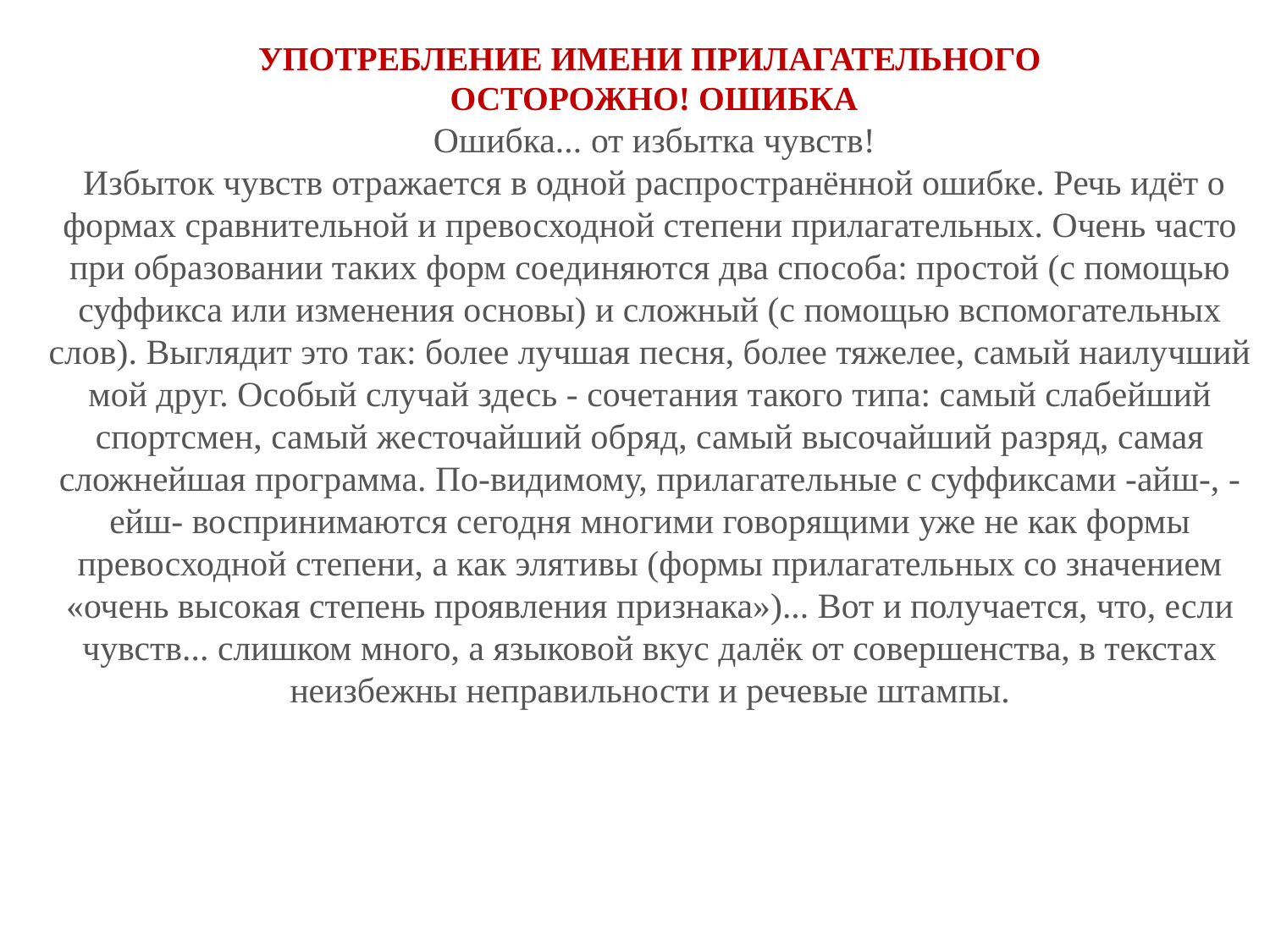

УПОТРЕБЛЕНИЕ ИМЕНИ ПРИЛАГАТЕЛЬНОГО
 ОСТОРОЖНО! ОШИБКА
 Ошибка... от избытка чувств!
 Избыток чувств отражается в одной распространённой ошибке. Речь идёт о формах сравнительной и превосходной степени прилагательных. Очень часто при образовании таких форм соединяются два способа: простой (с помощью суффикса или изменения основы) и сложный (с помощью вспомогательных слов). Выглядит это так: более лучшая песня, более тяжелее, самый наилучший мой друг. Особый случай здесь - сочетания такого типа: самый слабейший спортсмен, самый жесточайший обряд, самый высочайший разряд, самая сложнейшая программа. По-видимому, прилагательные с суффиксами -айш-, -ейш- воспринимаются сегодня многими говорящими уже не как формы превосходной степени, а как элятивы (формы прилагательных со значением «очень высокая степень проявления признака»)... Вот и получается, что, если чувств... слишком много, а языковой вкус далёк от совершенства, в текстах неизбежны неправильности и речевые штампы.